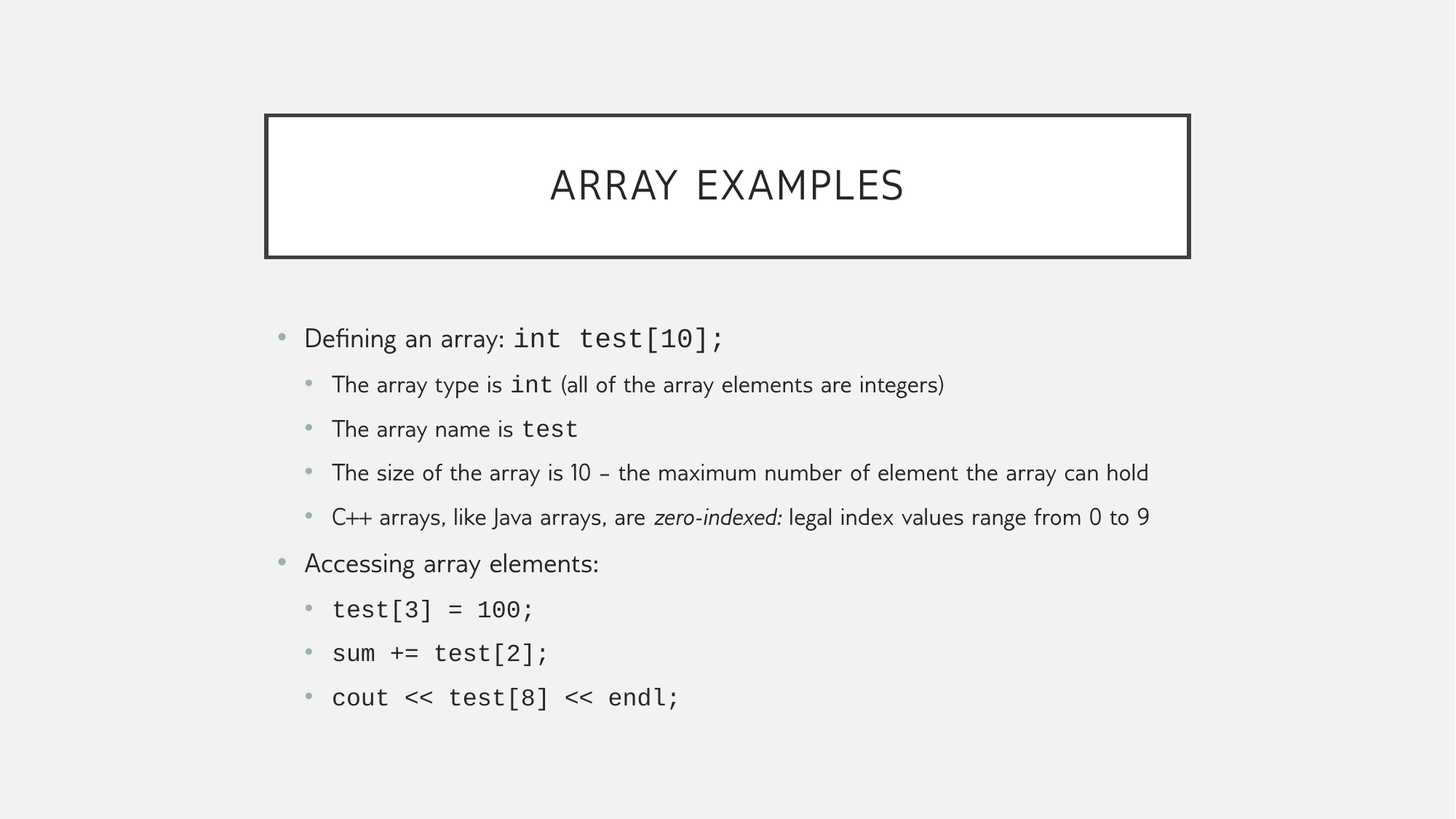

# Array Examples
Defining an array: int test[10];
The array type is int (all of the array elements are integers)
The array name is test
The size of the array is 10 – the maximum number of element the array can hold
C++ arrays, like Java arrays, are zero-indexed: legal index values range from 0 to 9
Accessing array elements:
test[3] = 100;
sum += test[2];
cout << test[8] << endl;